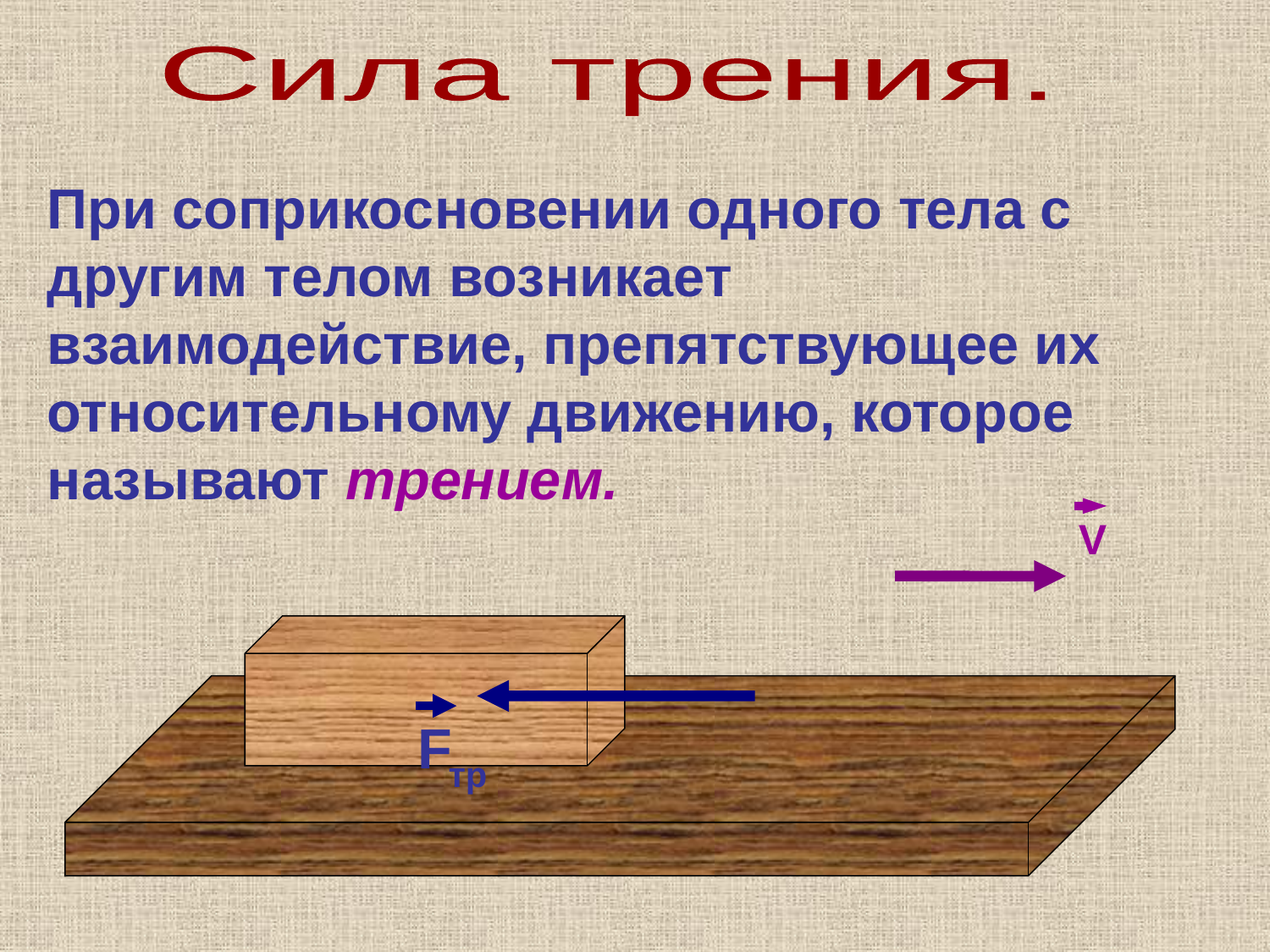

Сила трения.
При соприкосновении одного тела с другим телом возникает  взаимодействие, препятствующее их относительному движению, которое называют трением.
V

F

тр